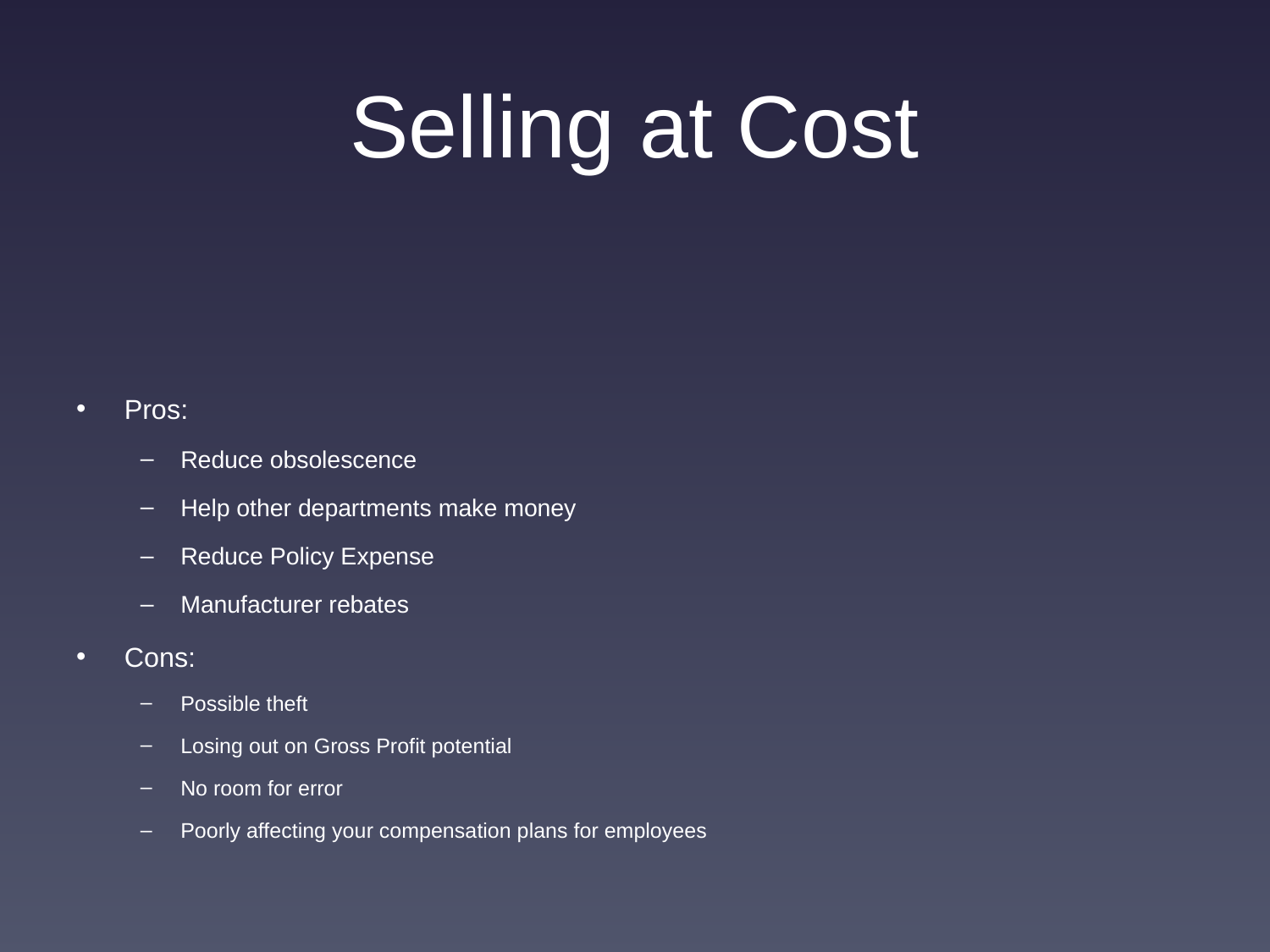

# Selling at Cost

Pros:
Reduce obsolescence
Help other departments make money
Reduce Policy Expense
Manufacturer rebates
Cons:
Possible theft
Losing out on Gross Profit potential
No room for error
Poorly affecting your compensation plans for employees